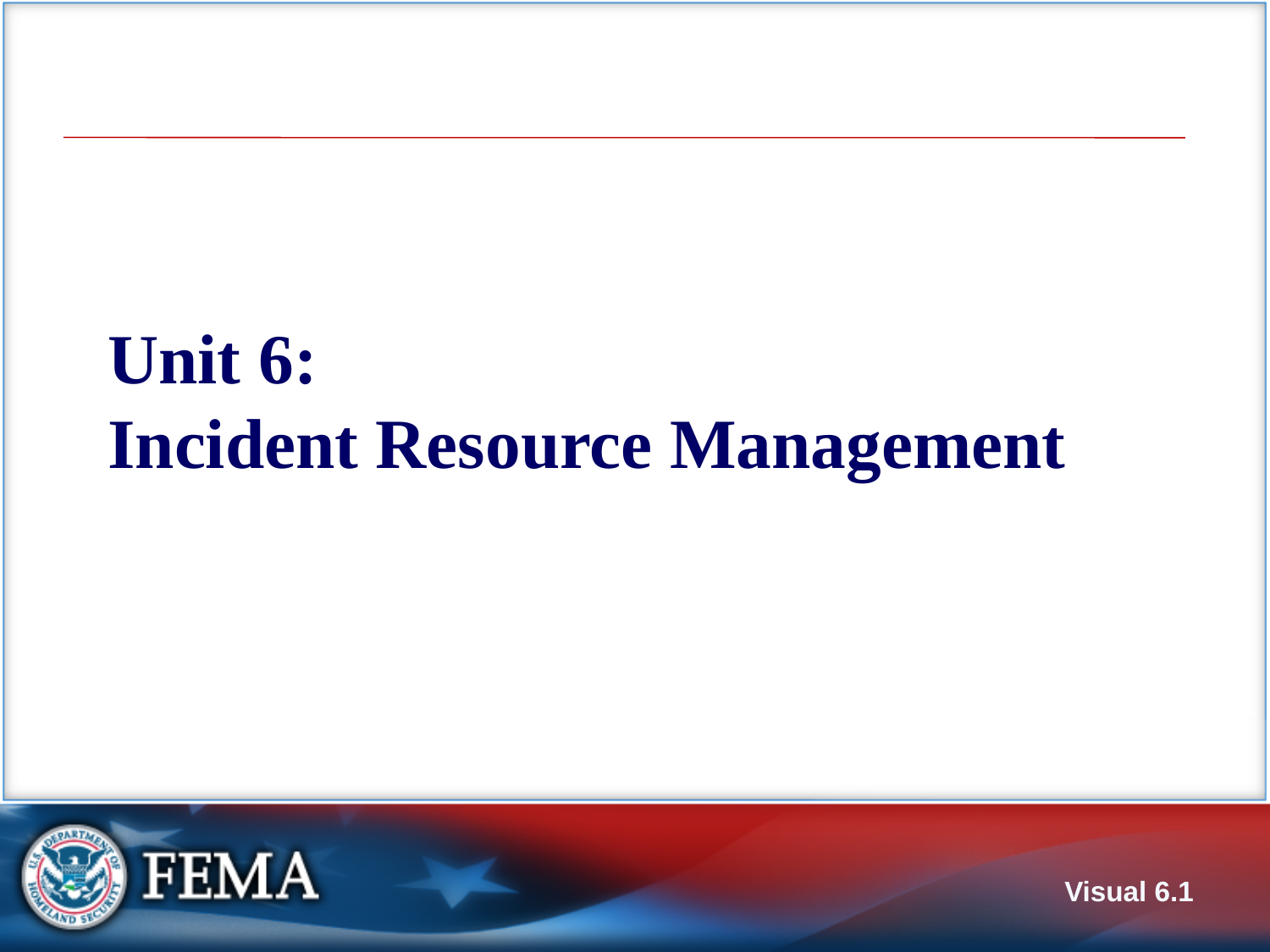

# Unit 6: Incident Resource Management
Visual 6.1